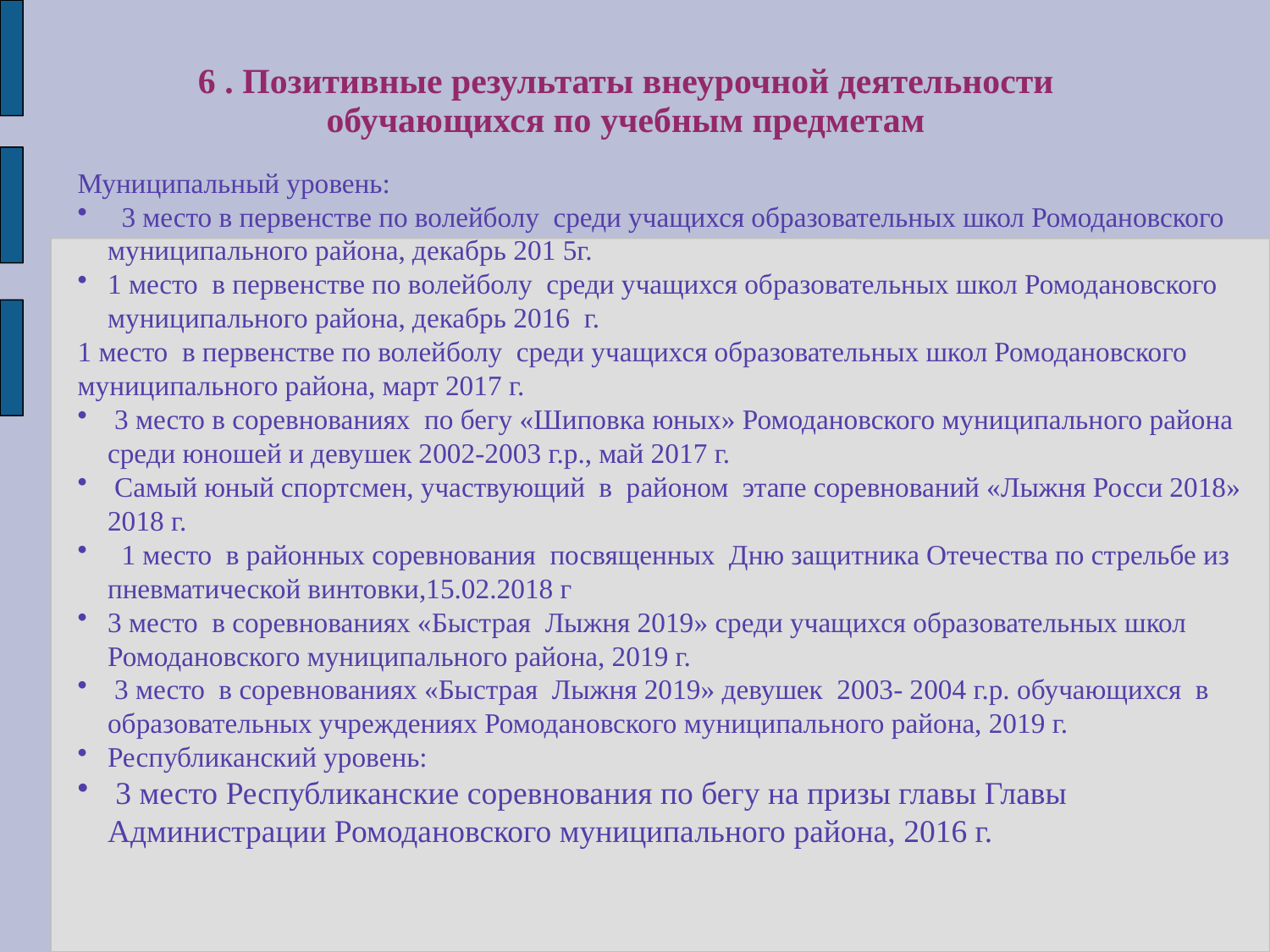

# 6 . Позитивные результаты внеурочной деятельности обучающихся по учебным предметам
Муниципальный уровень:
  3 место в первенстве по волейболу  среди учащихся образовательных школ Ромодановского муниципального района, декабрь 201 5г.
1 место  в первенстве по волейболу  среди учащихся образовательных школ Ромодановского муниципального района, декабрь 2016  г.
1 место  в первенстве по волейболу  среди учащихся образовательных школ Ромодановского муниципального района, март 2017 г.
 3 место в соревнованиях  по бегу «Шиповка юных» Ромодановского муниципального района среди юношей и девушек 2002-2003 г.р., май 2017 г.
 Самый юный спортсмен, участвующий  в  районом  этапе соревнований «Лыжня Росси 2018» 2018 г.
  1 место  в районных соревнования  посвященных  Дню защитника Отечества по стрельбе из пневматической винтовки,15.02.2018 г
3 место  в соревнованиях «Быстрая  Лыжня 2019» среди учащихся образовательных школ Ромодановского муниципального района, 2019 г.
 3 место  в соревнованиях «Быстрая  Лыжня 2019» девушек  2003- 2004 г.р. обучающихся  в образовательных учреждениях Ромодановского муниципального района, 2019 г.
Республиканский уровень:
 3 место Республиканские соревнования по бегу на призы главы Главы  Администрации Ромодановского муниципального района, 2016 г.